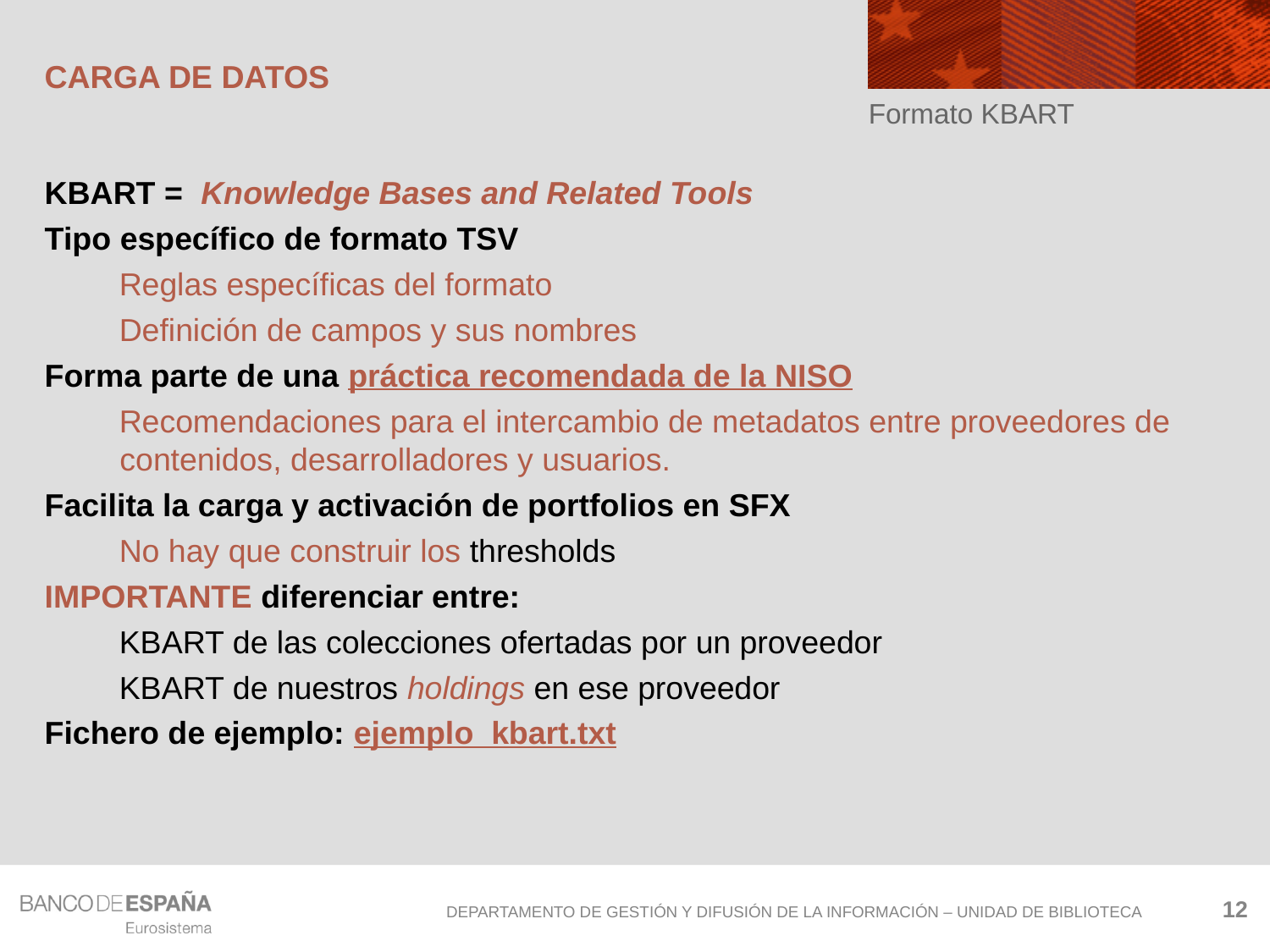

# CARGA DE DATOS
Formato KBART
KBART =  Knowledge Bases and Related Tools
Tipo específico de formato TSV
Reglas específicas del formato
Definición de campos y sus nombres
Forma parte de una práctica recomendada de la NISO
Recomendaciones para el intercambio de metadatos entre proveedores de contenidos, desarrolladores y usuarios.
Facilita la carga y activación de portfolios en SFX
No hay que construir los thresholds
IMPORTANTE diferenciar entre:
KBART de las colecciones ofertadas por un proveedor
KBART de nuestros holdings en ese proveedor
Fichero de ejemplo: ejemplo_kbart.txt
12